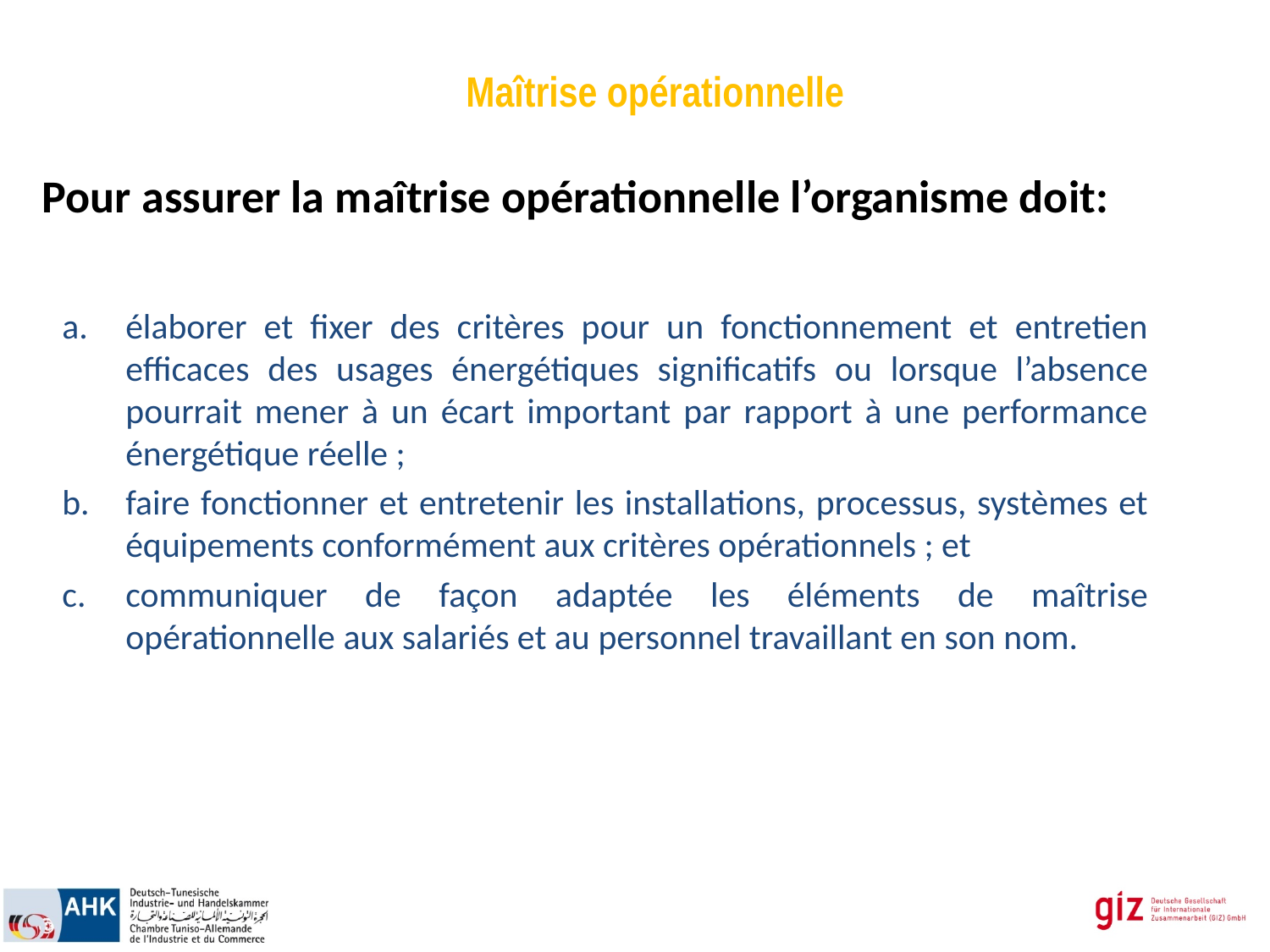

Maîtrise opérationnelle

Pour assurer la maîtrise opérationnelle l’organisme doit:
élaborer et fixer des critères pour un fonctionnement et entretien efficaces des usages énergétiques significatifs ou lorsque l’absence pourrait mener à un écart important par rapport à une performance énergétique réelle ;
faire fonctionner et entretenir les installations, processus, systèmes et équipements conformément aux critères opérationnels ; et
communiquer de façon adaptée les éléments de maîtrise opérationnelle aux salariés et au personnel travaillant en son nom.